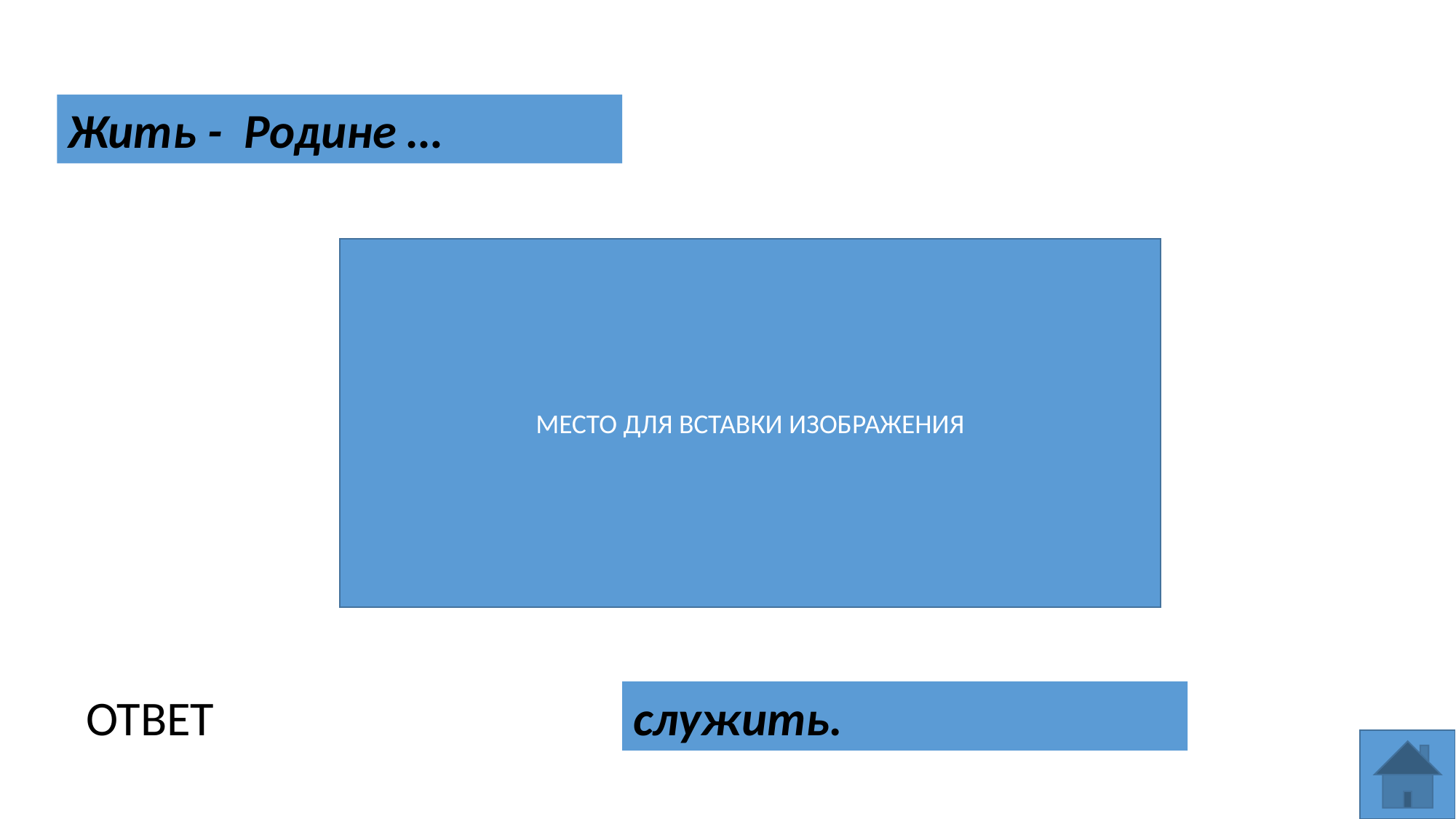

Жить -  Родине …
МЕСТО ДЛЯ ВСТАВКИ ИЗОБРАЖЕНИЯ
служить.
ОТВЕТ